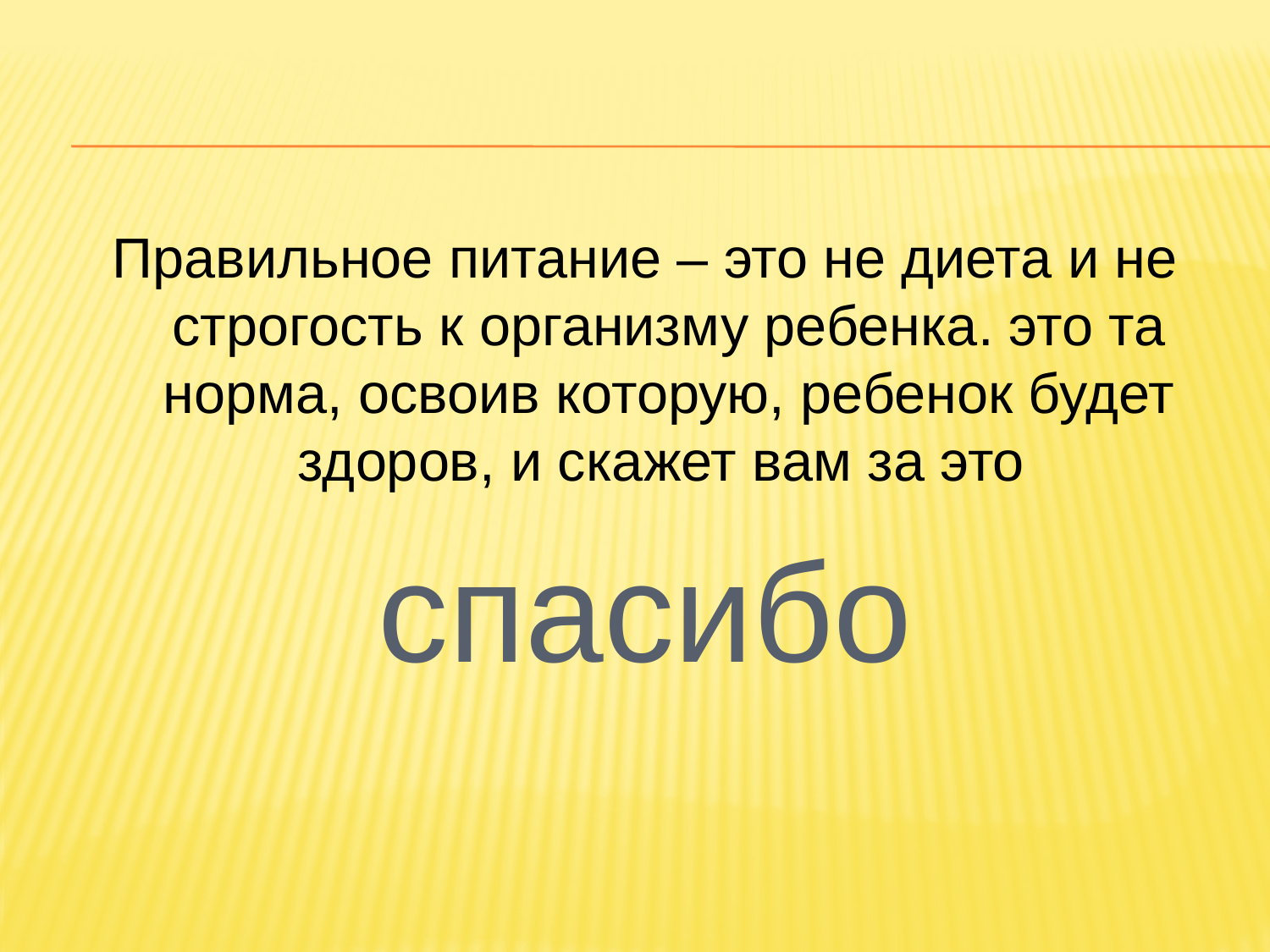

#
Правильное питание – это не диета и не строгость к организму ребенка. это та норма, освоив которую, ребенок будет здоров, и скажет вам за это
спасибо